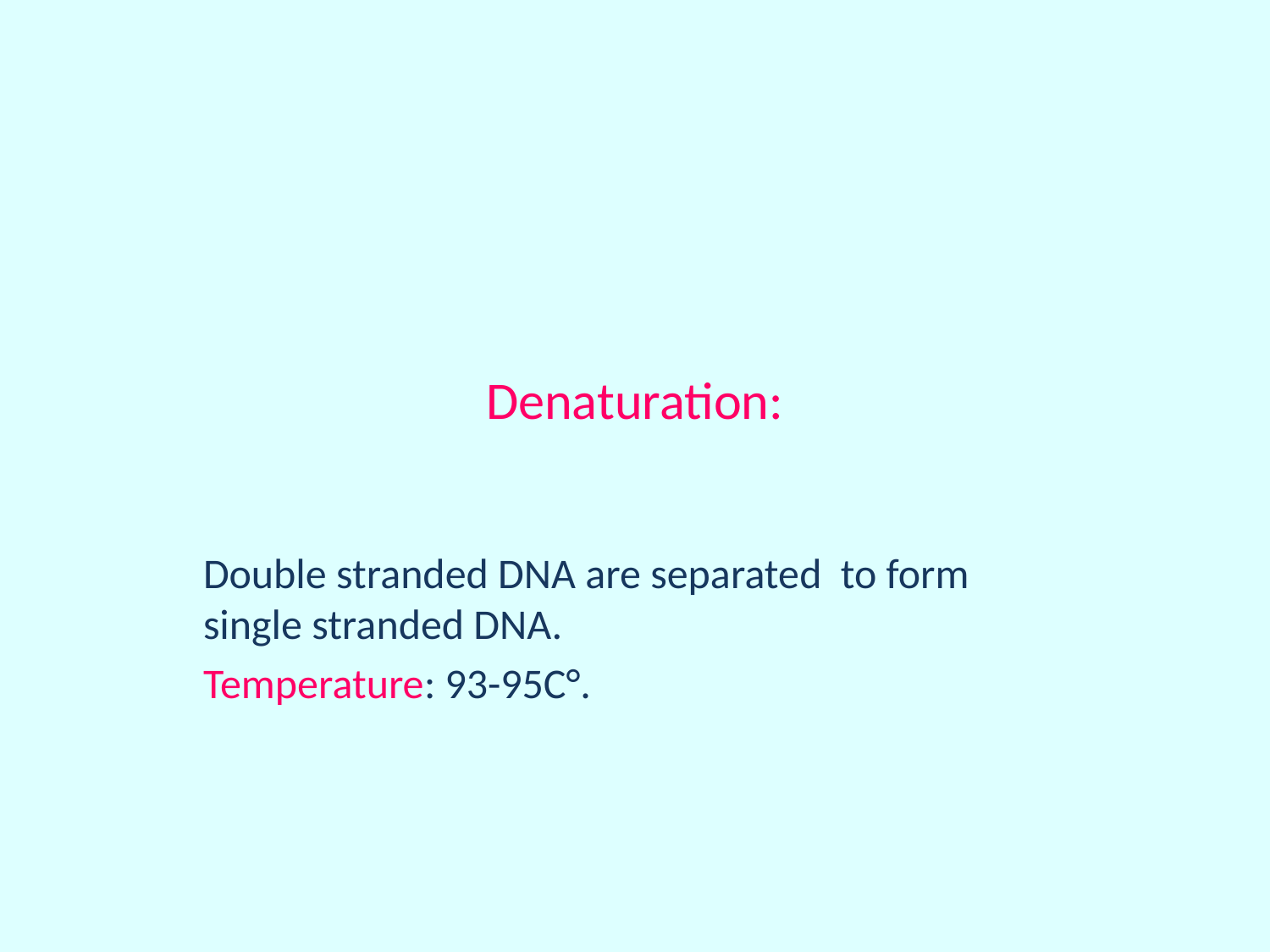

# Denaturation:
Double stranded DNA are separated  to form single stranded DNA.
Temperature: 93-95C°.